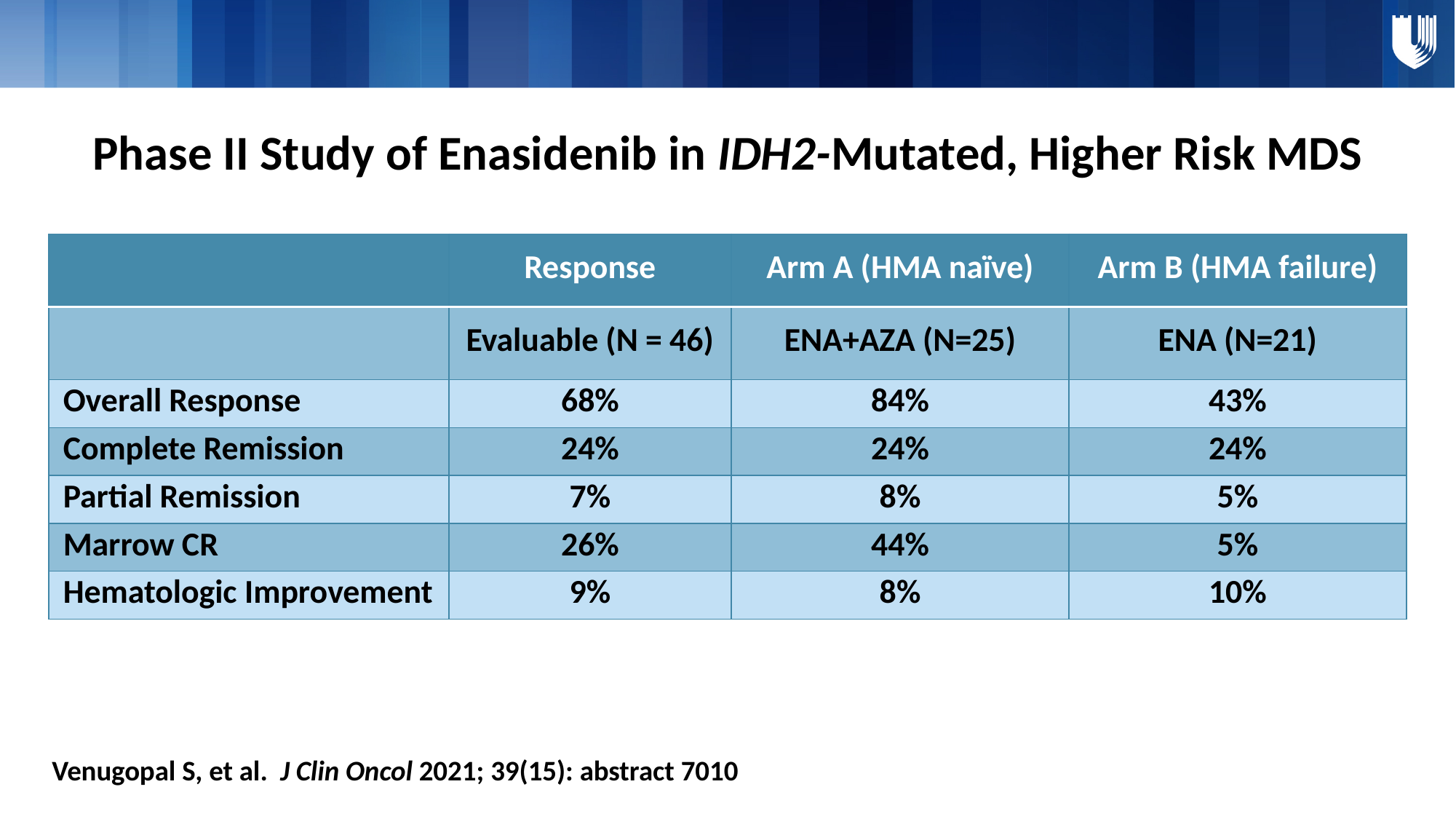

# Phase II Study of Enasidenib in IDH2-Mutated, Higher Risk MDS
|  | Response | Arm A (HMA naïve) | Arm B (HMA failure) |
| --- | --- | --- | --- |
|  | Evaluable (N = 46) | ENA+AZA (N=25) | ENA (N=21) |
| Overall Response | 68% | 84% | 43% |
| Complete Remission | 24% | 24% | 24% |
| Partial Remission | 7% | 8% | 5% |
| Marrow CR | 26% | 44% | 5% |
| Hematologic Improvement | 9% | 8% | 10% |
Venugopal S, et al.  J Clin Oncol 2021; 39(15): abstract 7010